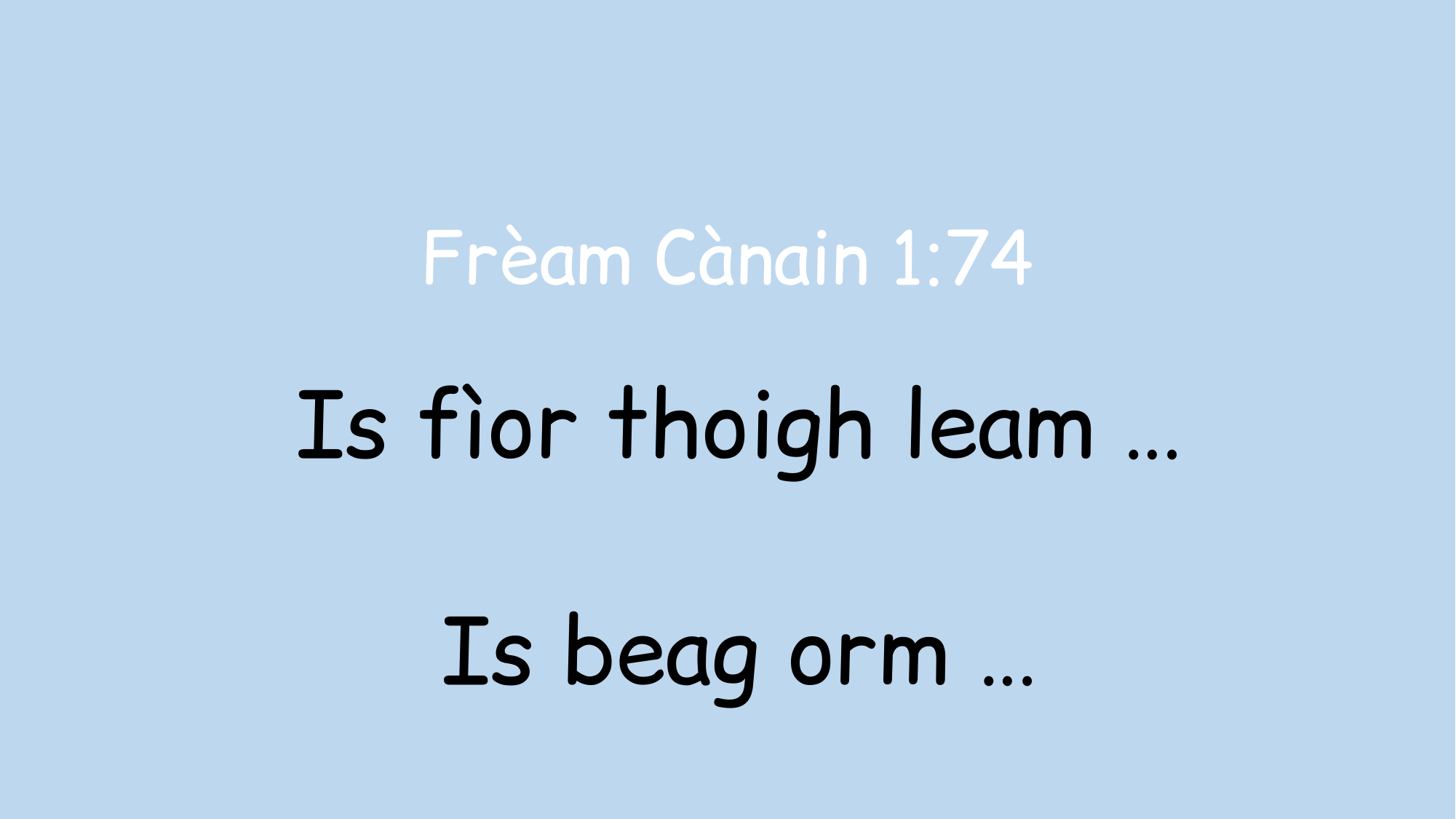

# Frèam Cànain 1:74
Is fìor thoigh leam …

Is beag orm …